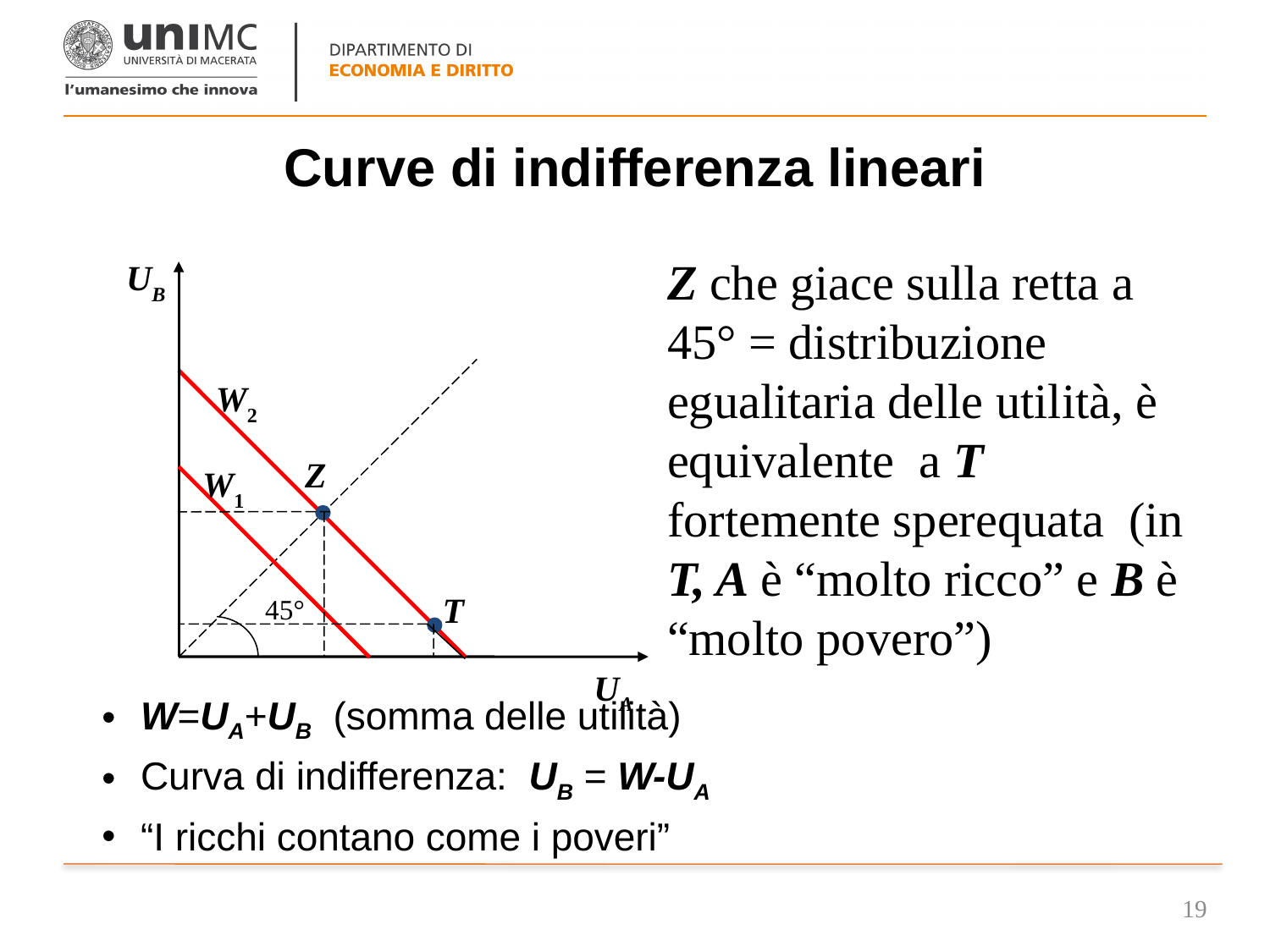

# Curve di indifferenza lineari

UB

W2
Z
W1

T
45°

UA
Z che giace sulla retta a 45° = distribuzione egualitaria delle utilità, è equivalente  a T fortemente sperequata  (in  T, A è “molto ricco” e B è “molto povero”)
W=UA+UB  (somma delle utilità)
Curva di indifferenza:  UB = W-UA
“I ricchi contano come i poveri”
19